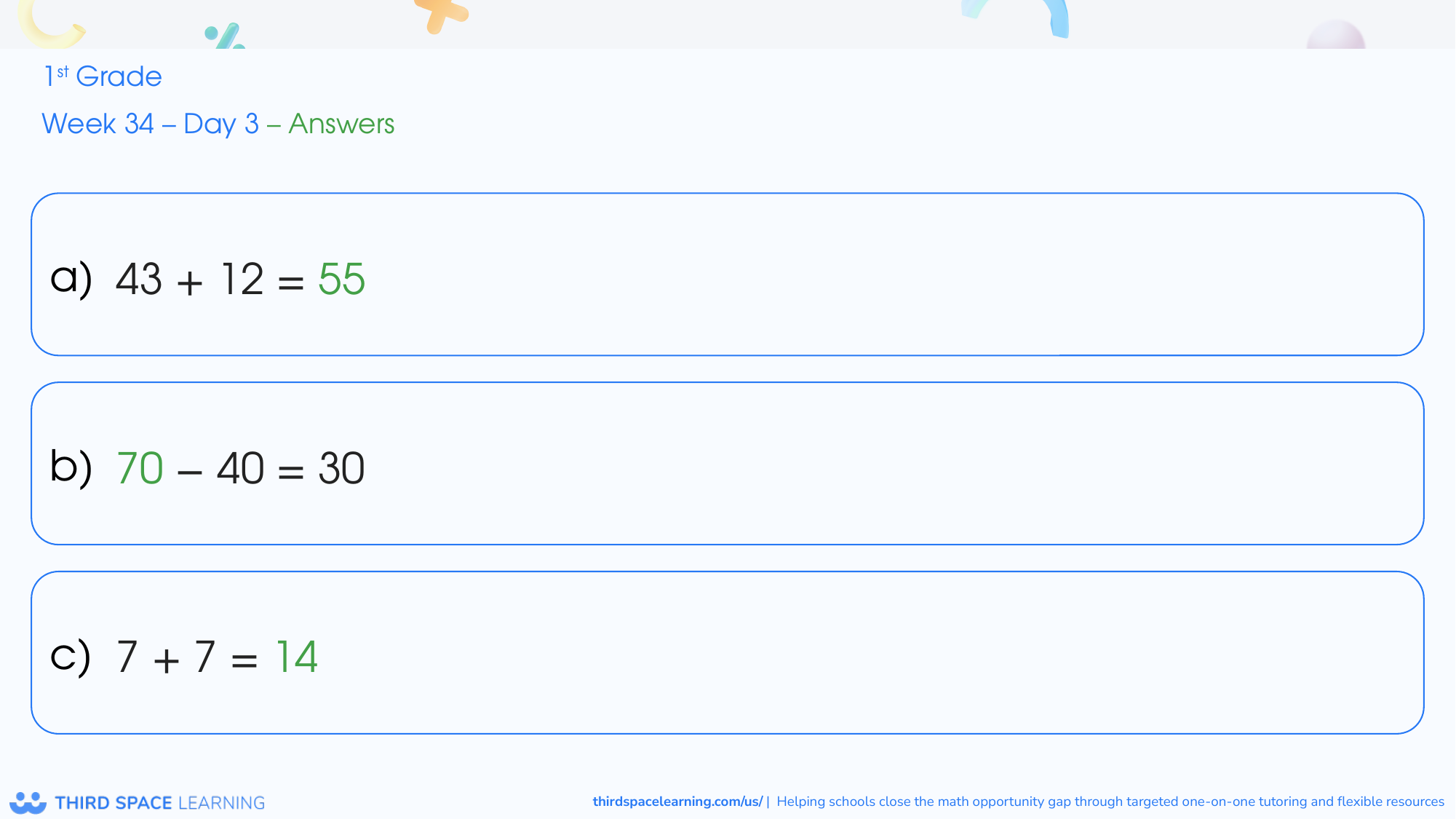

1st Grade
Week 34 – Day 3 – Answers
43 + 12 = 55
70 − 40 = 30
7 + 7 = 14